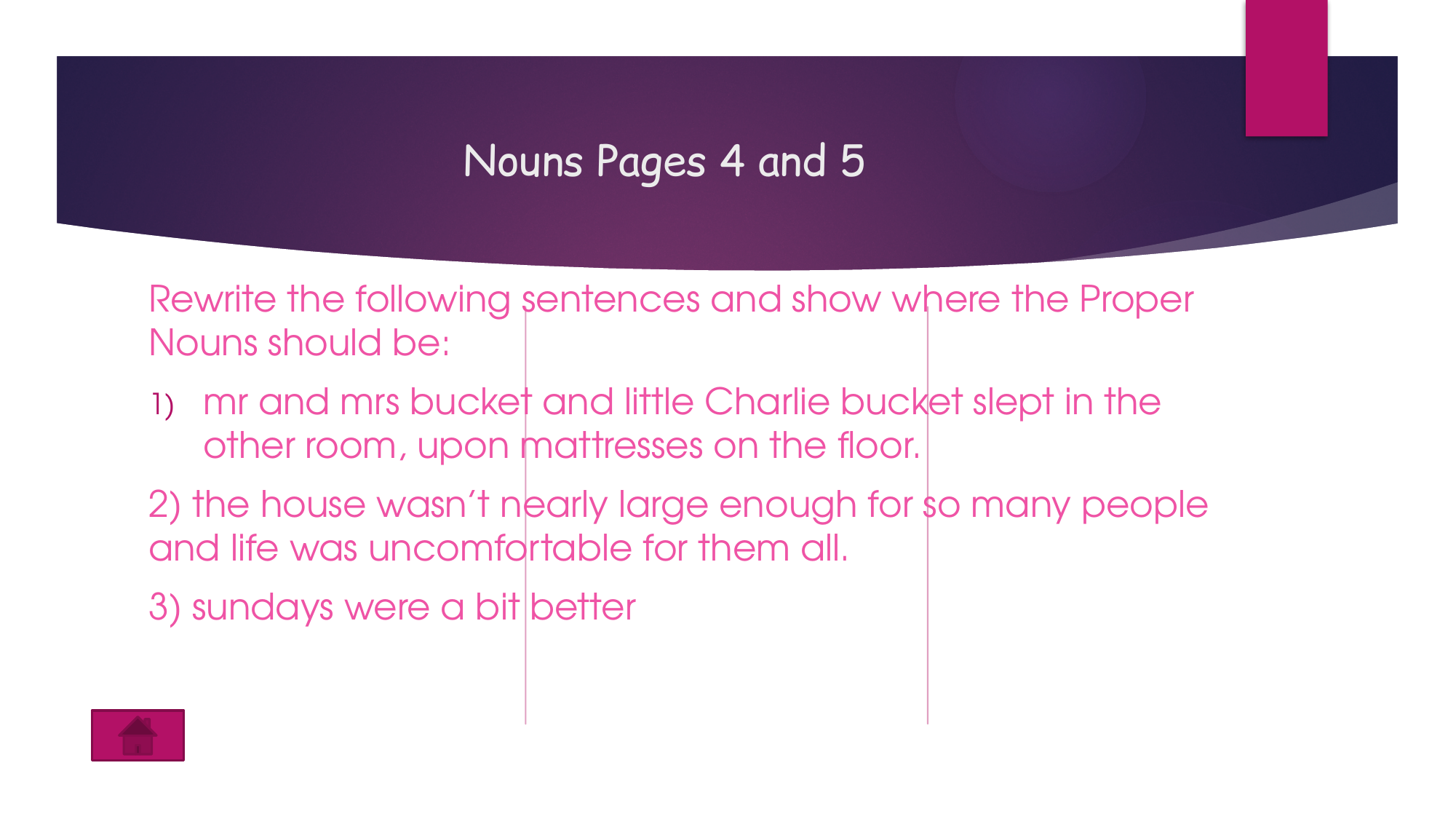

# Nouns Pages 4 and 5

Rewrite the following sentences and show where the Proper Nouns should be:
mr and mrs bucket and little Charlie bucket slept in the other room, upon mattresses on the floor.
2) the house wasn’t nearly large enough for so many people and life was uncomfortable for them all.
3) sundays were a bit better